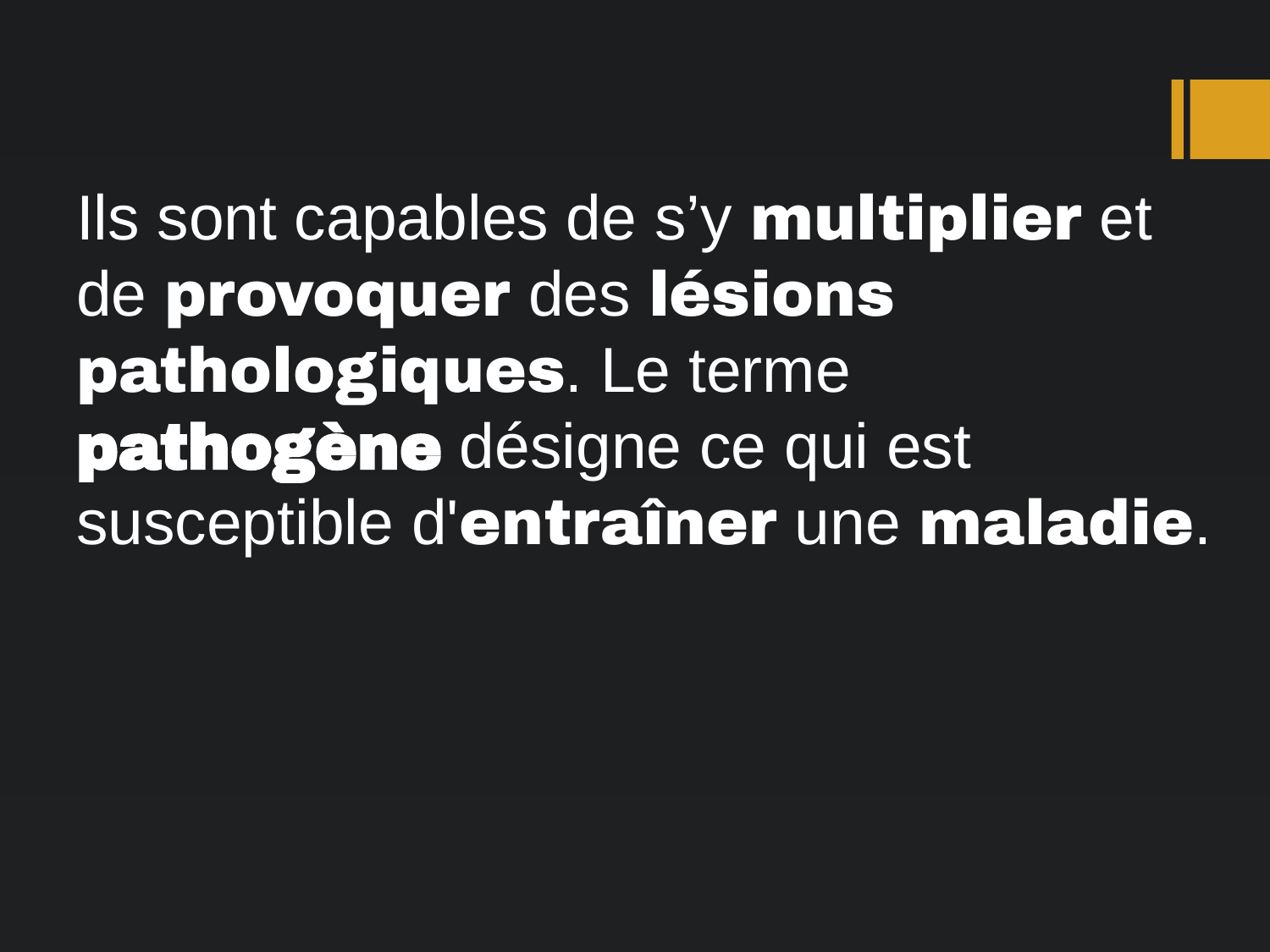

Ils sont capables de s’y multiplier et de provoquer des lésions pathologiques. Le terme pathogène désigne ce qui est susceptible d'entraîner une maladie.